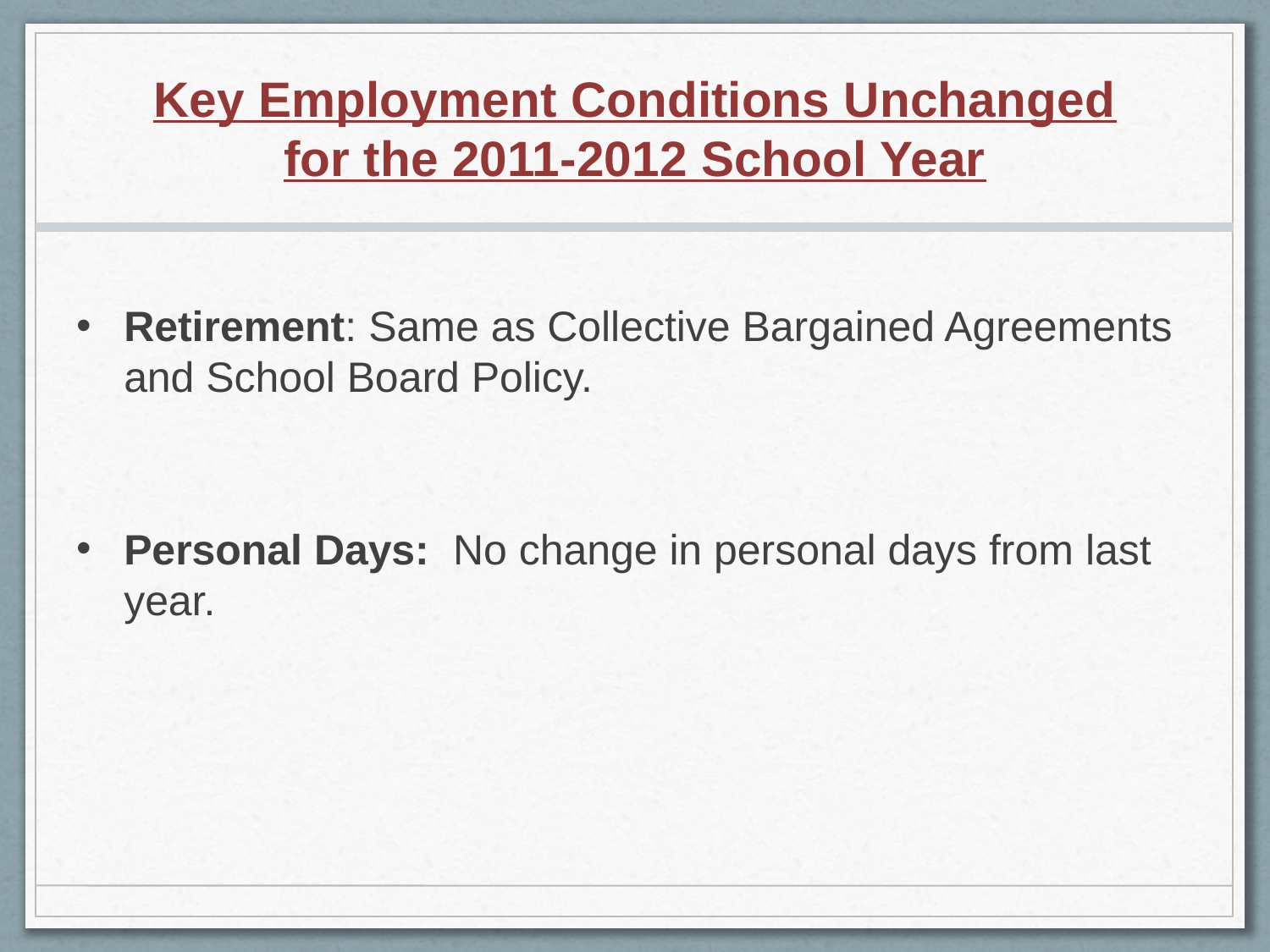

# Key Employment Conditions Unchanged for the 2011-2012 School Year
Retirement: Same as Collective Bargained Agreements and School Board Policy.

Personal Days:  No change in personal days from last year.